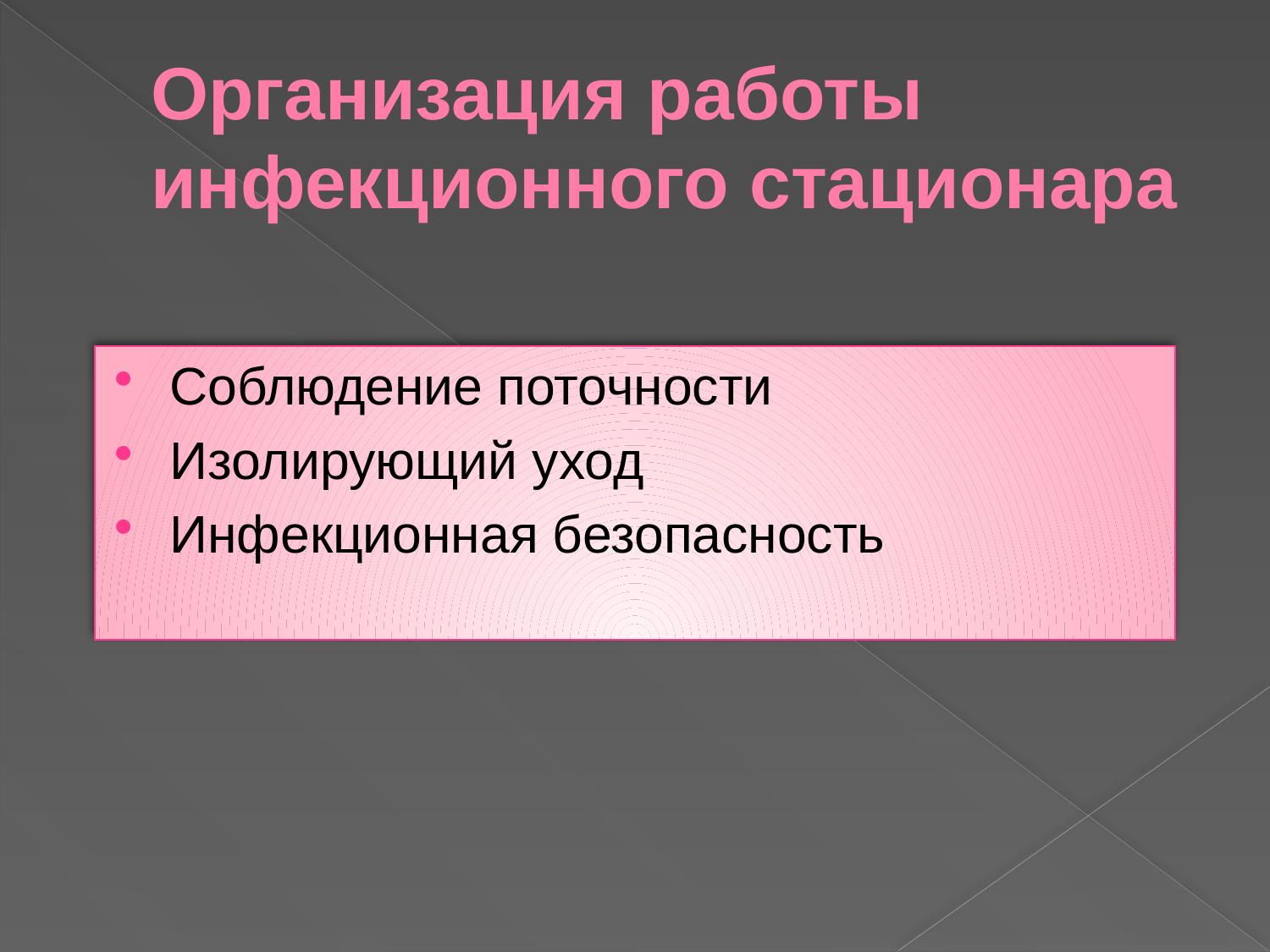

# Организация работы инфекционного стационара
Соблюдение поточности
Изолирующий уход
Инфекционная безопасность